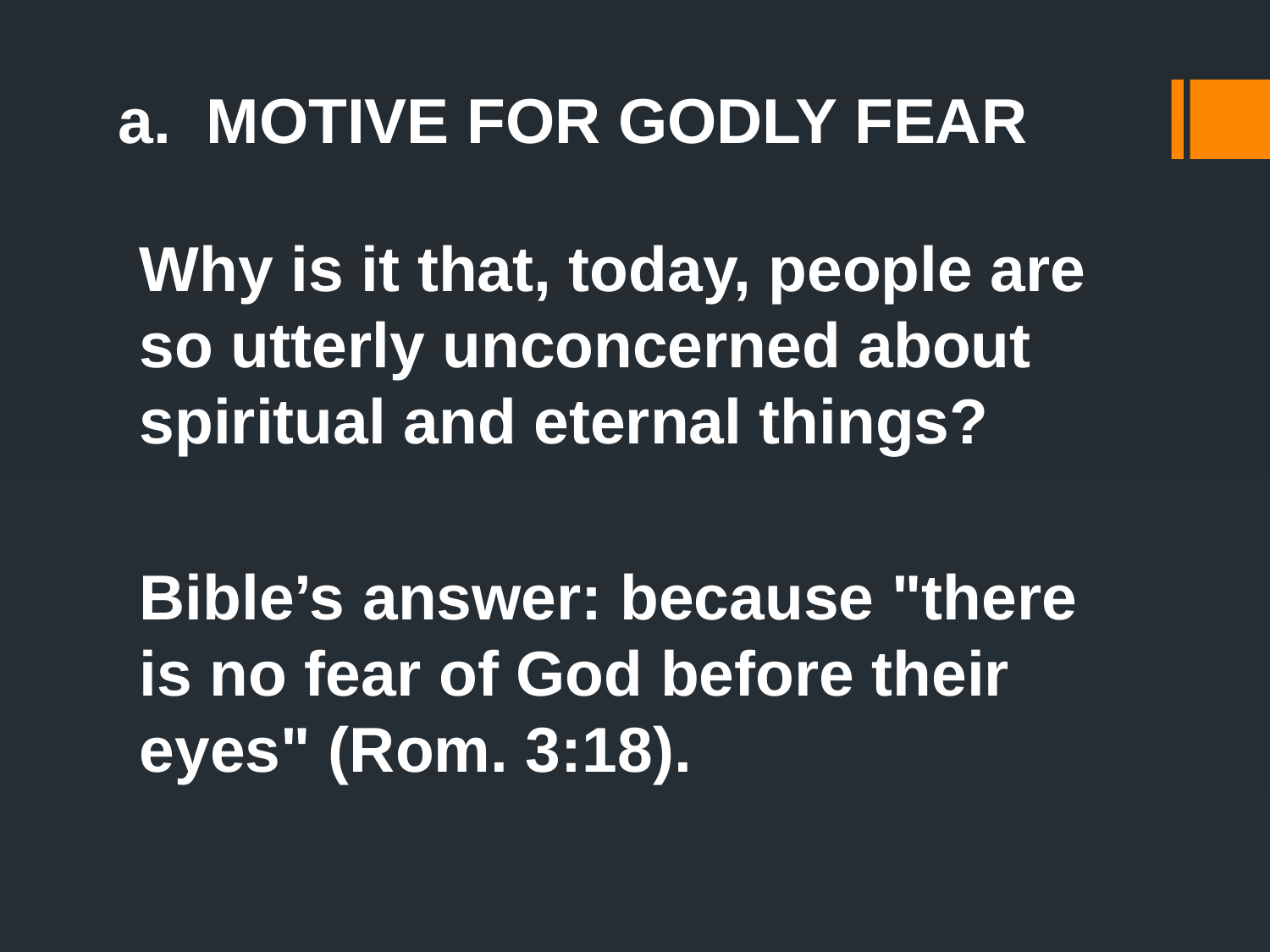

a.  MOTIVE FOR GODLY FEAR
Why is it that, today, people are so utterly unconcerned about spiritual and eternal things?
Bible’s answer: because "there is no fear of God before their eyes" (Rom. 3:18).